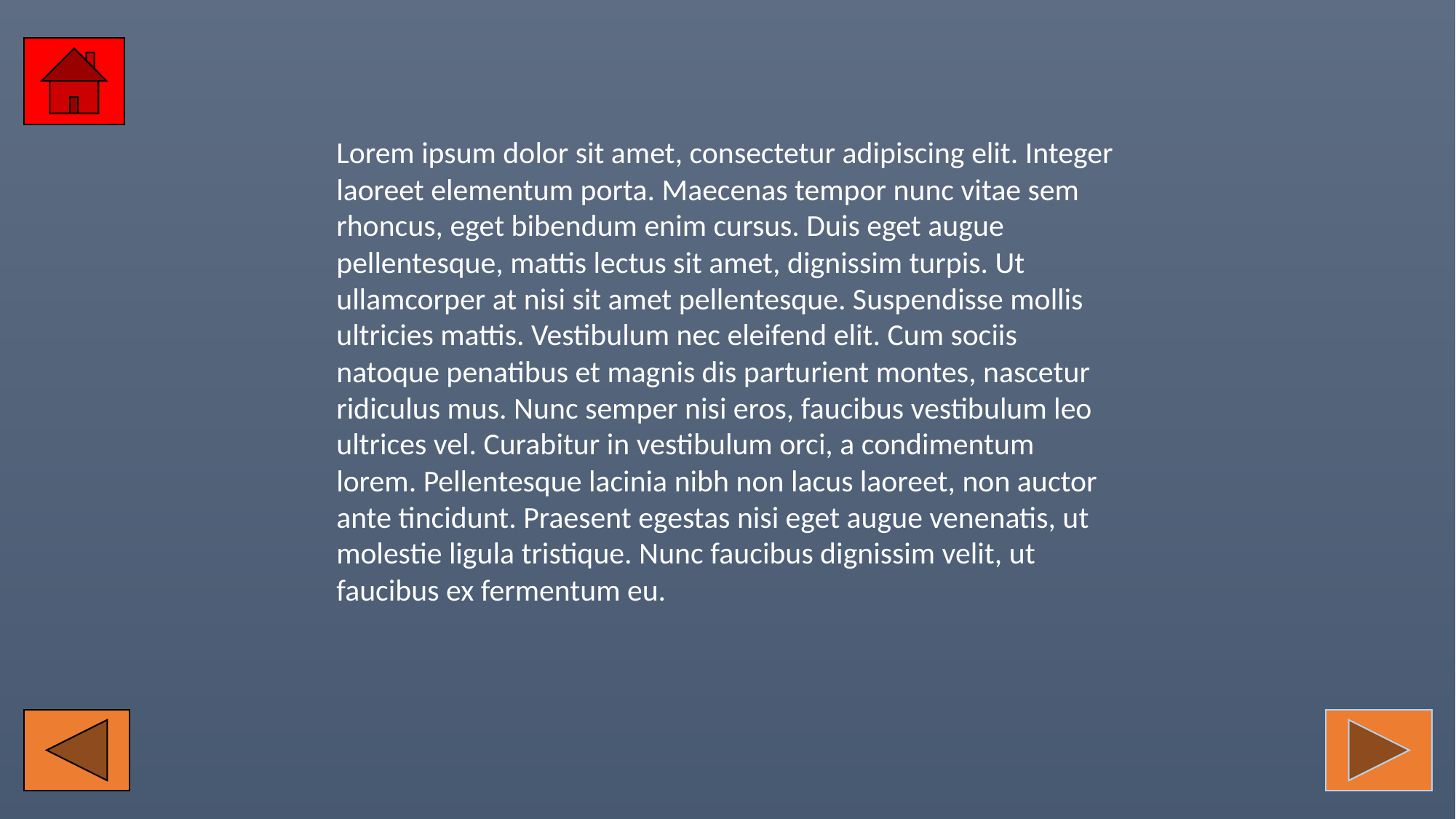

Lorem ipsum dolor sit amet, consectetur adipiscing elit. Integer laoreet elementum porta. Maecenas tempor nunc vitae sem rhoncus, eget bibendum enim cursus. Duis eget augue pellentesque, mattis lectus sit amet, dignissim turpis. Ut ullamcorper at nisi sit amet pellentesque. Suspendisse mollis ultricies mattis. Vestibulum nec eleifend elit. Cum sociis natoque penatibus et magnis dis parturient montes, nascetur ridiculus mus. Nunc semper nisi eros, faucibus vestibulum leo ultrices vel. Curabitur in vestibulum orci, a condimentum lorem. Pellentesque lacinia nibh non lacus laoreet, non auctor ante tincidunt. Praesent egestas nisi eget augue venenatis, ut molestie ligula tristique. Nunc faucibus dignissim velit, ut faucibus ex fermentum eu.